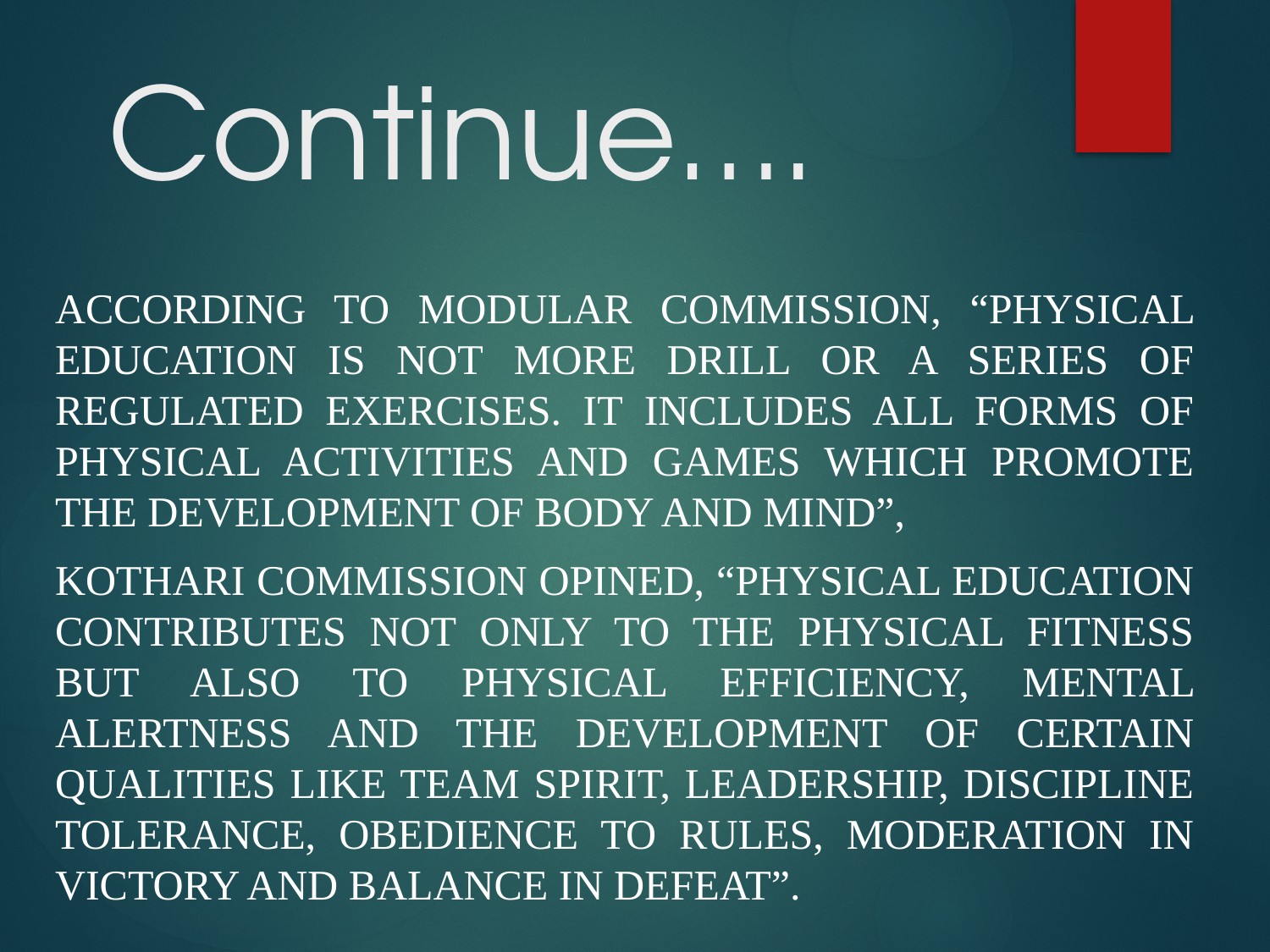

# Continue….
According to Modular Commission, “Physical education is not more drill or a series of regulated exercises. It includes all forms of physical activities and games which promote the development of body and mind”,
Kothari Commission opined, “Physical education contributes not only to the physical fitness but also to physical efficiency, mental alertness and the development of certain qualities like team spirit, leadership, discipline tolerance, obedience to rules, moderation in victory and balance in defeat”.